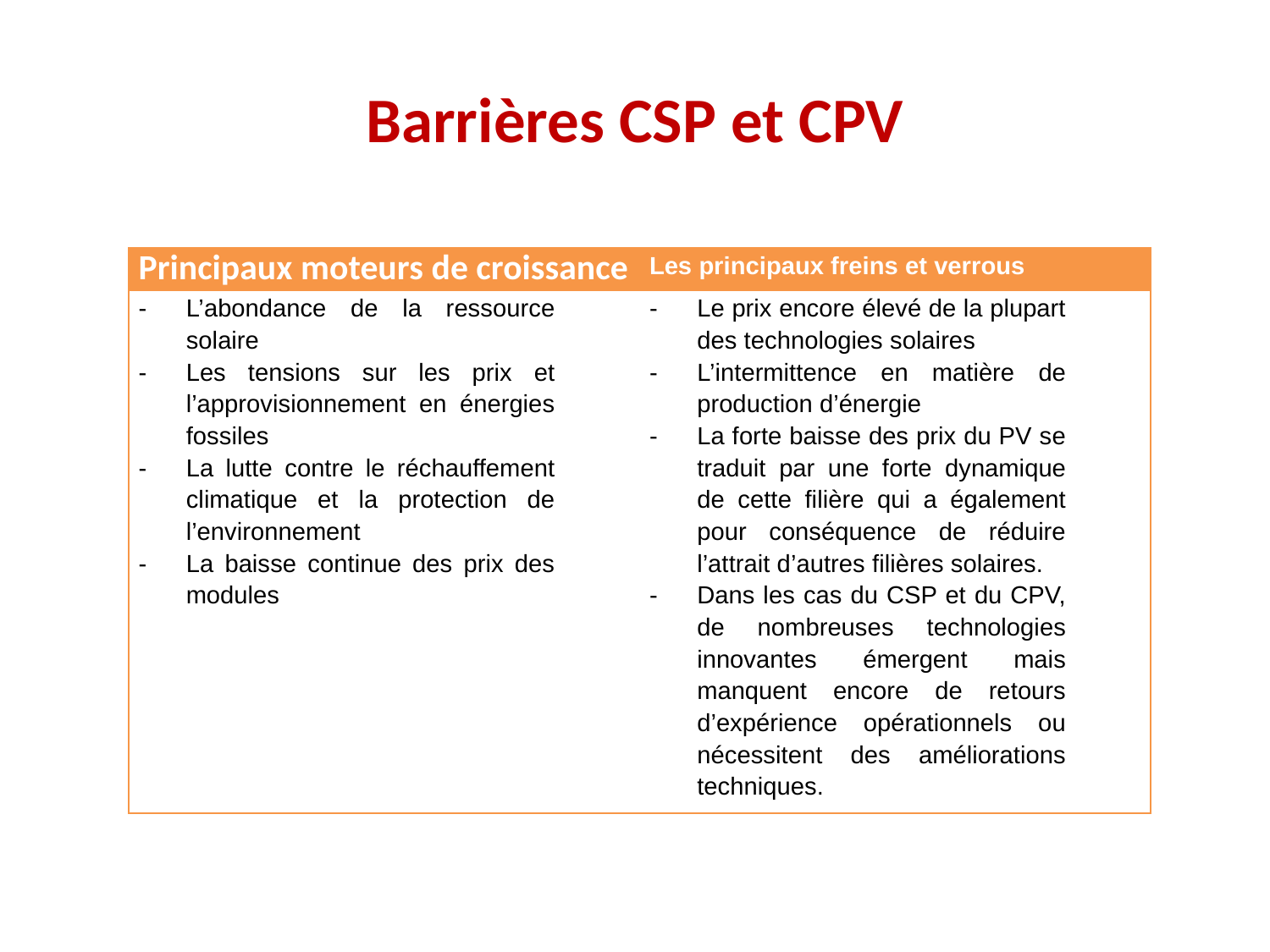

# Barrières CSP et CPV
| Principaux moteurs de croissance | Les principaux freins et verrous |
| --- | --- |
| L’abondance de la ressource solaire Les tensions sur les prix et l’approvisionnement en énergies fossiles La lutte contre le réchauffement climatique et la protection de l’environnement La baisse continue des prix des modules | Le prix encore élevé de la plupart des technologies solaires L’intermittence en matière de production d’énergie La forte baisse des prix du PV se traduit par une forte dynamique de cette filière qui a également pour conséquence de réduire l’attrait d’autres filières solaires. Dans les cas du CSP et du CPV, de nombreuses technologies innovantes émergent mais manquent encore de retours d’expérience opérationnels ou nécessitent des améliorations techniques. |